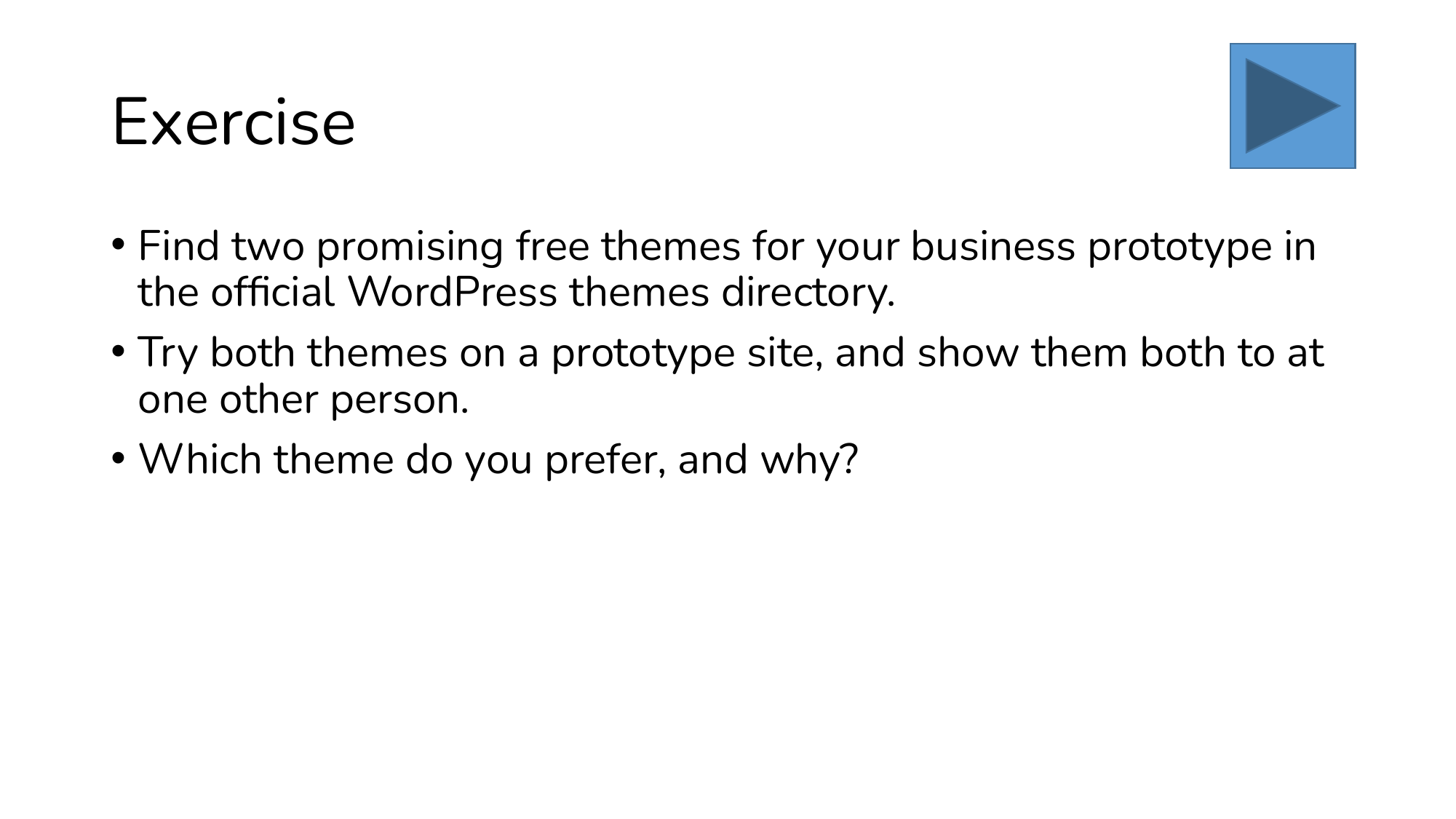

# Exercise

Find two promising free themes for your business prototype in the official WordPress themes directory.
Try both themes on a prototype site, and show them both to at one other person.
Which theme do you prefer, and why?